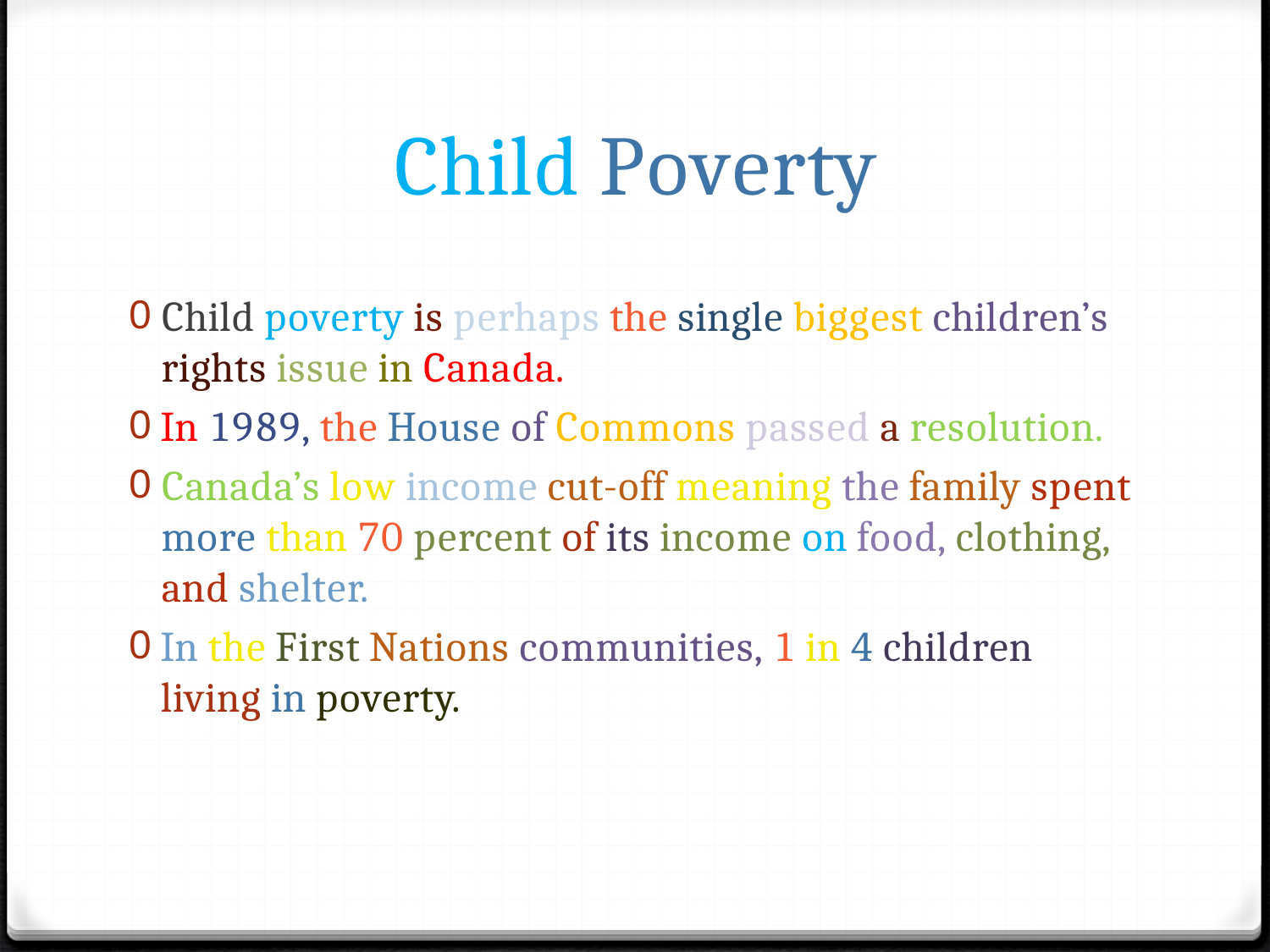

# Child Poverty
Child poverty is perhaps the single biggest children’s rights issue in Canada.
In 1989, the House of Commons passed a resolution.
Canada’s low income cut-off meaning the family spent more than 70 percent of its income on food, clothing, and shelter.
In the First Nations communities, 1 in 4 children living in poverty.